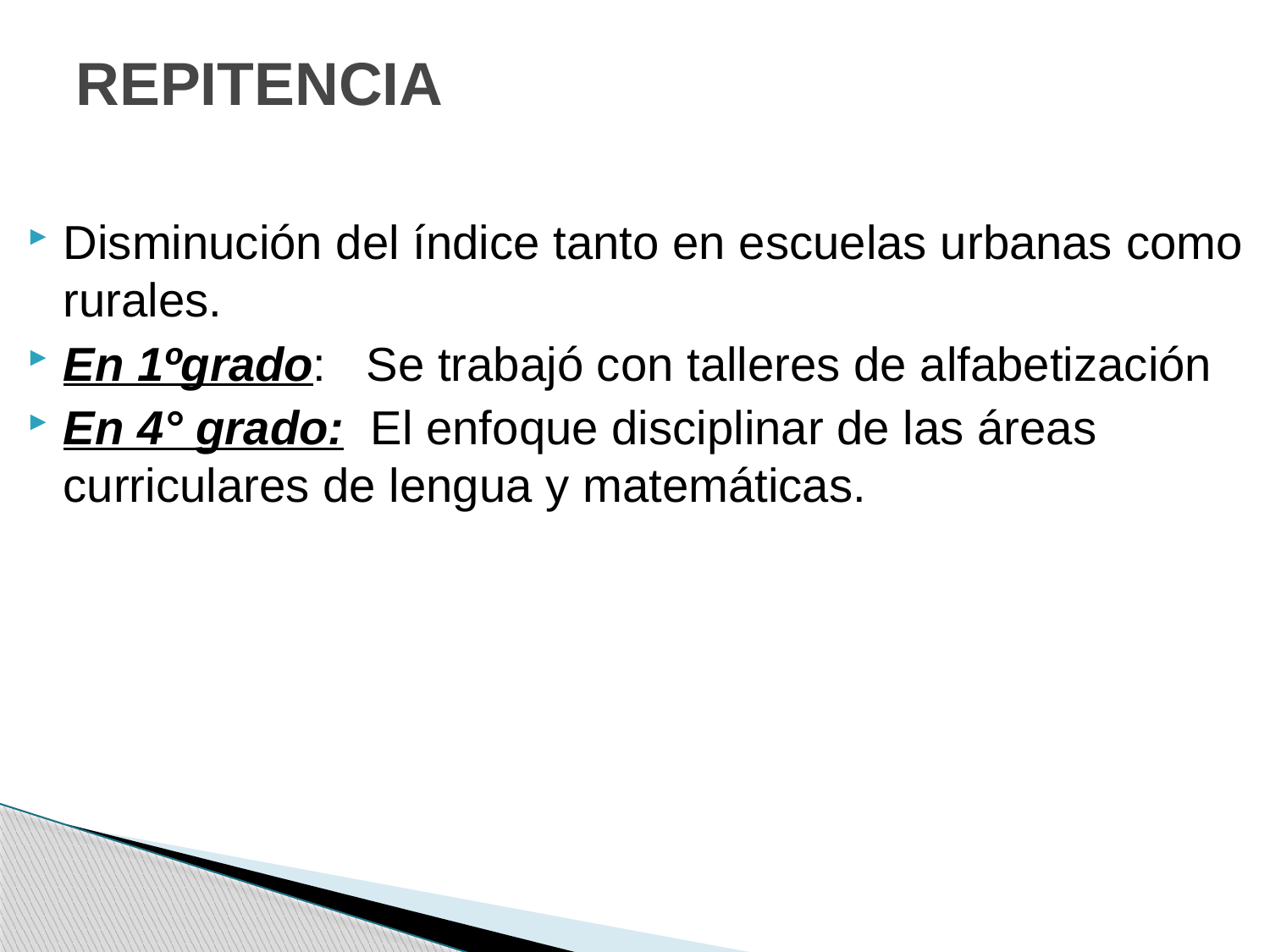

# REPITENCIA
Disminución del índice tanto en escuelas urbanas como rurales.
En 1ºgrado:   Se trabajó con talleres de alfabetización
En 4° grado:  El enfoque disciplinar de las áreas curriculares de lengua y matemáticas.